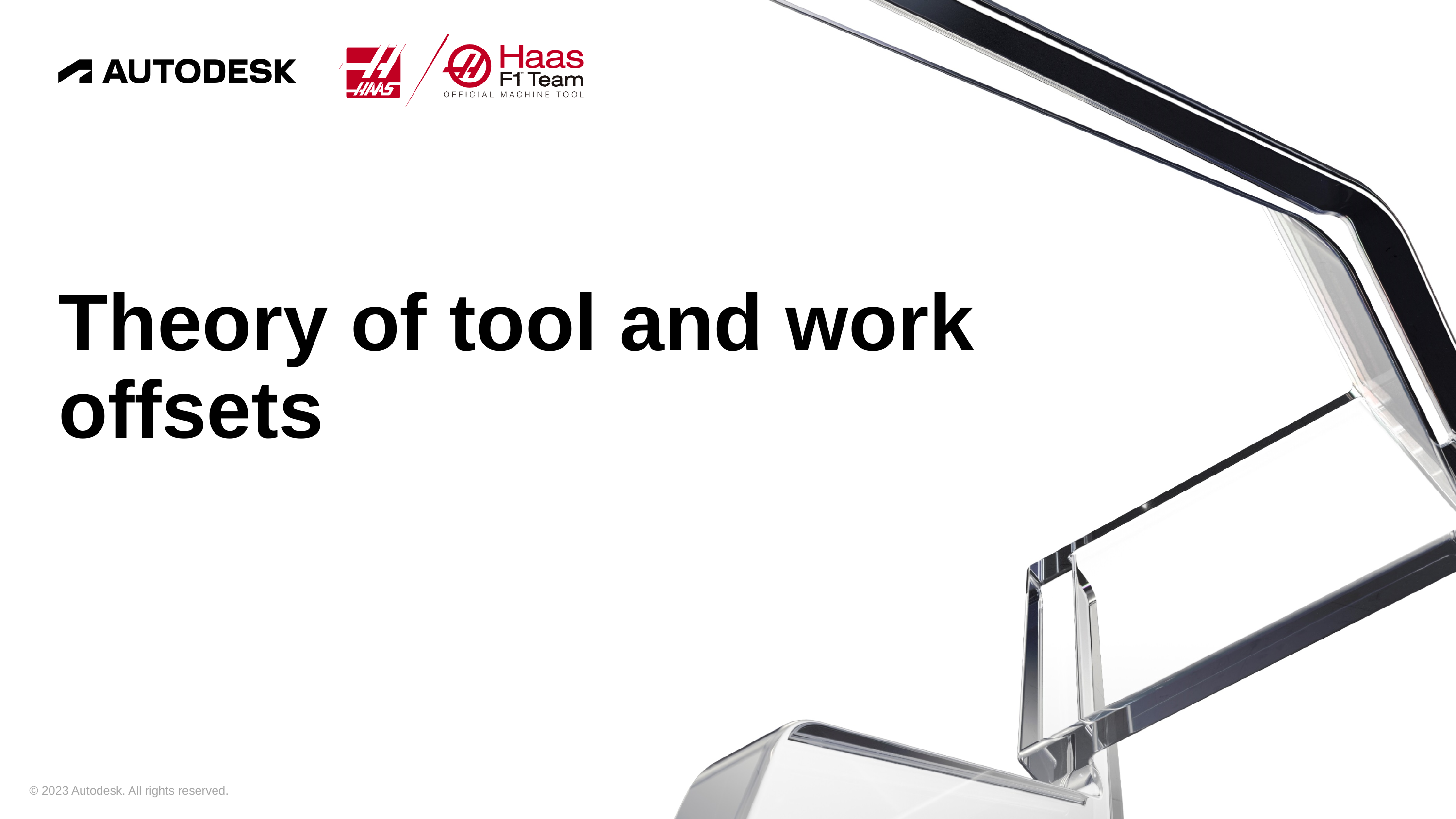

# Theory of tool and work offsets